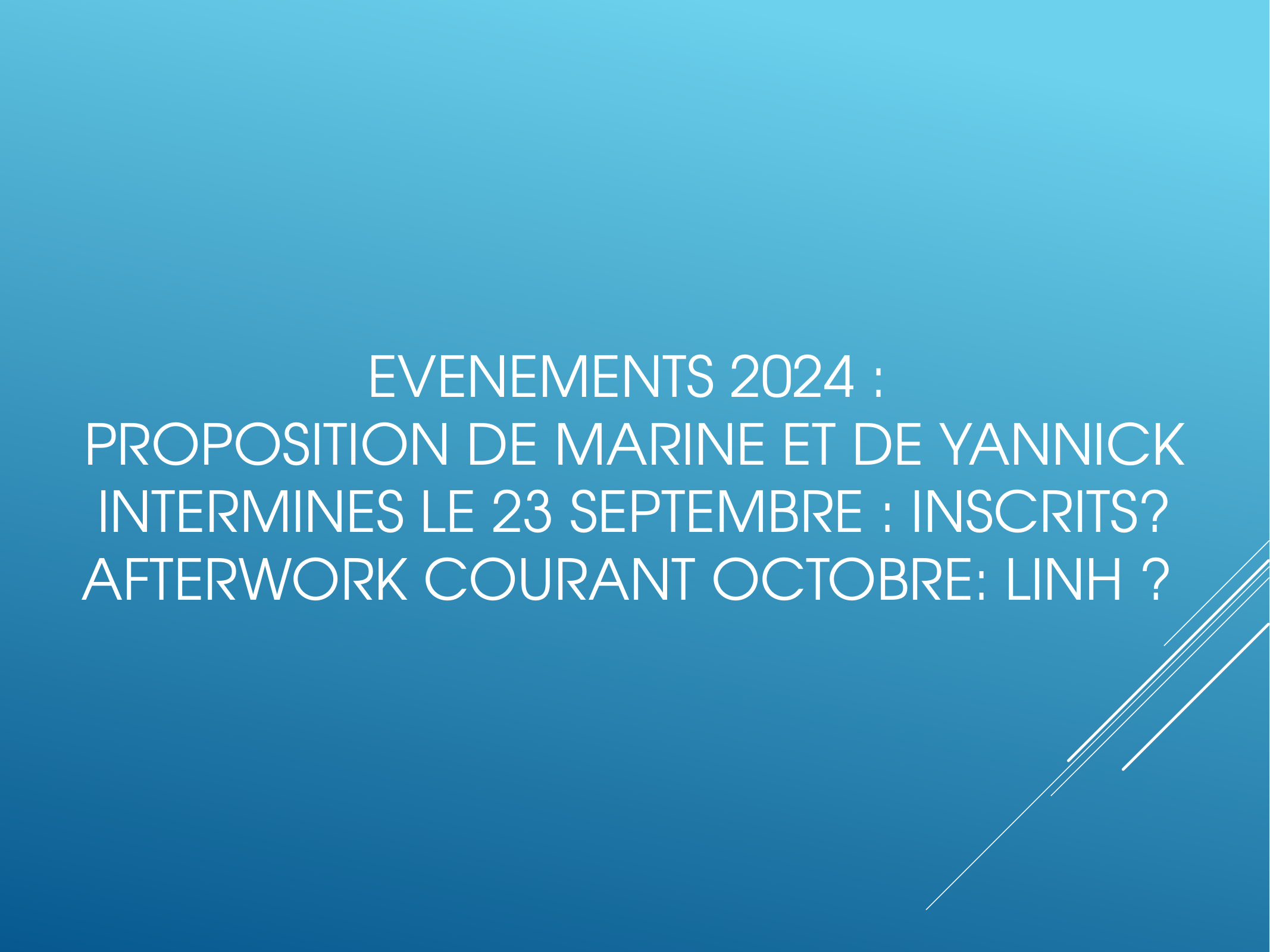

# EVENEMENTS 2024 : proposition de Marine et de Yannick Intermines le 23 septembre : Inscrits? Afterwork courant octobre: Linh ?